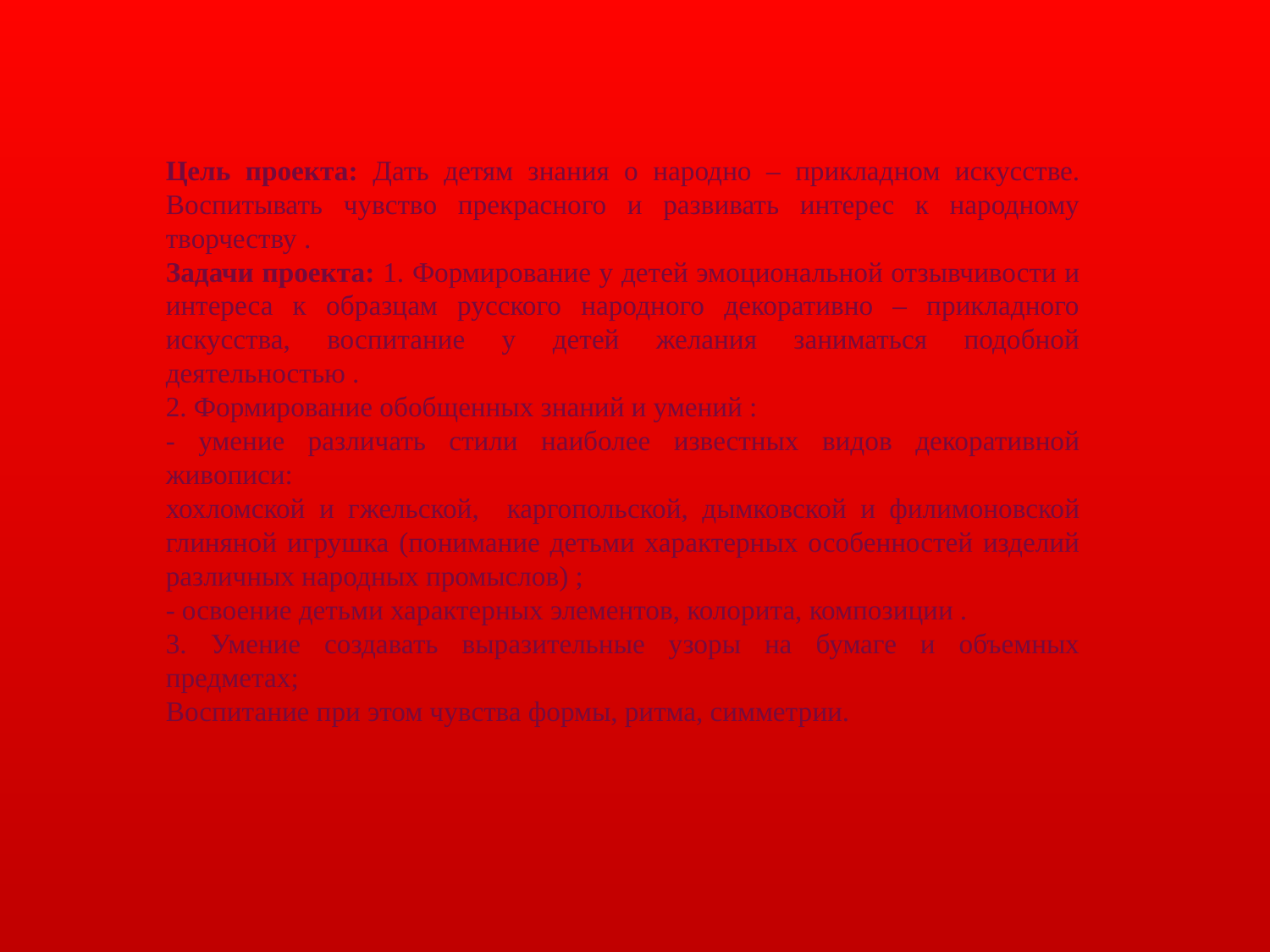

Цель проекта: Дать детям знания о народно – прикладном искусстве. Воспитывать чувство прекрасного и развивать интерес к народному творчеству .
Задачи проекта: 1. Формирование у детей эмоциональной отзывчивости и интереса к образцам русского народного декоративно – прикладного искусства, воспитание у детей желания заниматься подобной деятельностью .
2. Формирование обобщенных знаний и умений :
- умение различать стили наиболее известных видов декоративной живописи:
хохломской и гжельской,  каргопольской, дымковской и филимоновской глиняной игрушка (понимание детьми характерных особенностей изделий различных народных промыслов) ;
- освоение детьми характерных элементов, колорита, композиции .
3. Умение создавать выразительные узоры на бумаге и объемных предметах;
Воспитание при этом чувства формы, ритма, симметрии.